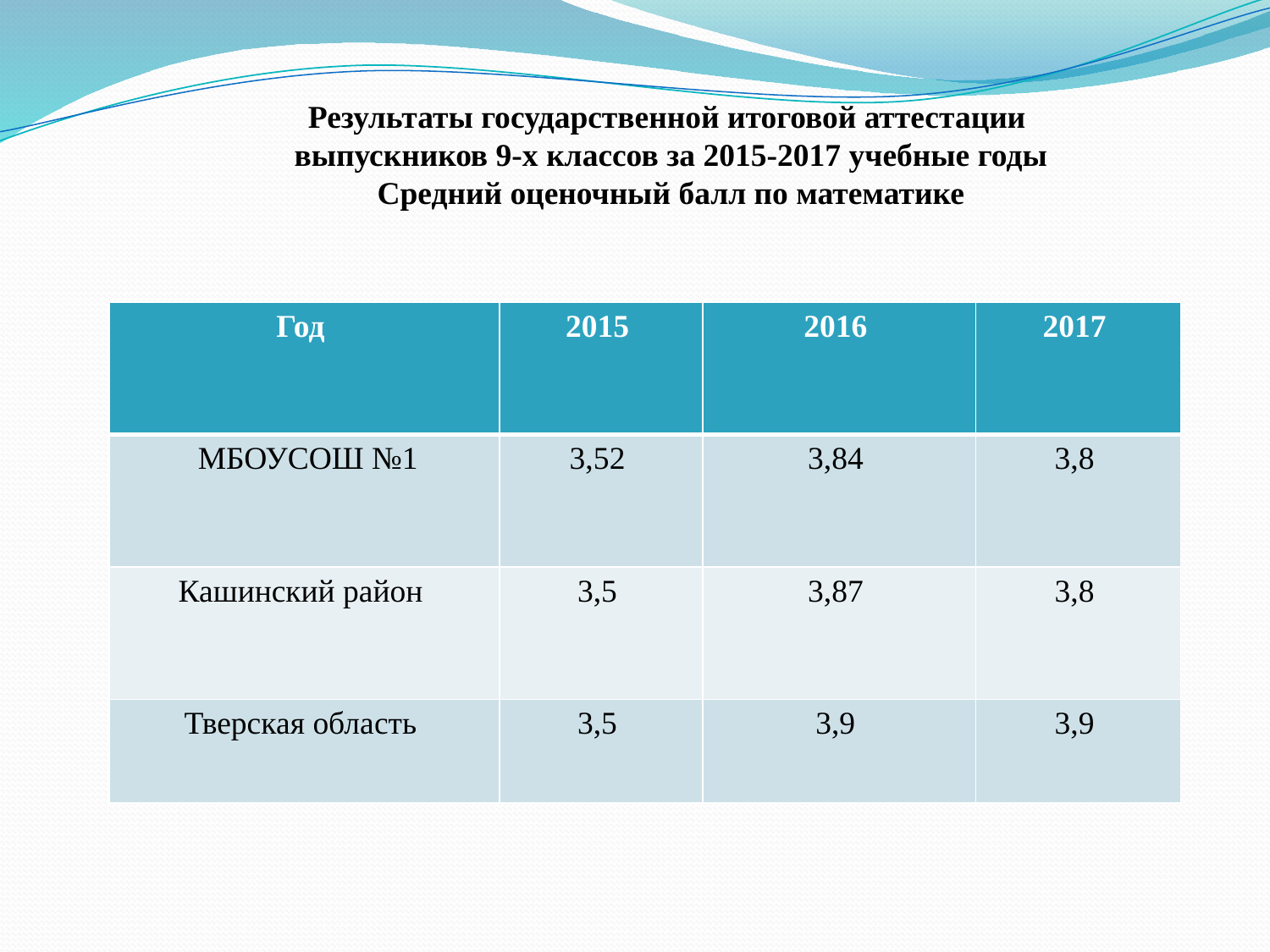

Результаты государственной итоговой аттестации
выпускников 9-х классов за 2015-2017 учебные годы
Средний оценочный балл по математике
| Год | 2015 | 2016 | 2017 |
| --- | --- | --- | --- |
| МБОУСОШ №1 | 3,52 | 3,84 | 3,8 |
| Кашинский район | 3,5 | 3,87 | 3,8 |
| Тверская область | 3,5 | 3,9 | 3,9 |